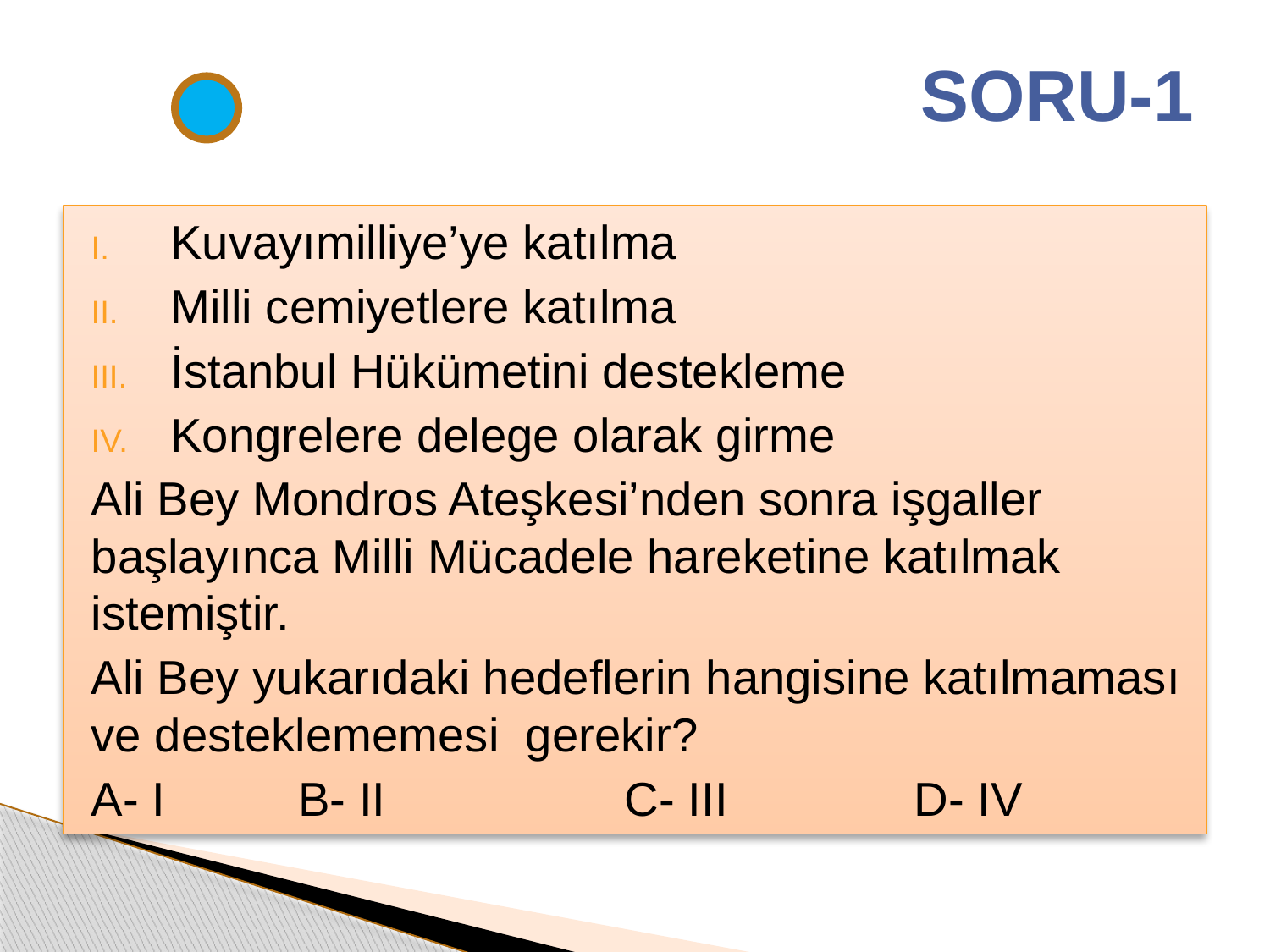

# SORU-1

Kuvayımilliye’ye katılma
Milli cemiyetlere katılma
İstanbul Hükümetini destekleme
Kongrelere delege olarak girme
Ali Bey Mondros Ateşkesi’nden sonra işgaller başlayınca Milli Mücadele hareketine katılmak istemiştir.
Ali Bey yukarıdaki hedeflerin hangisine katılmaması ve desteklememesi  gerekir?
A- I          B- II                  C- III              D- IV